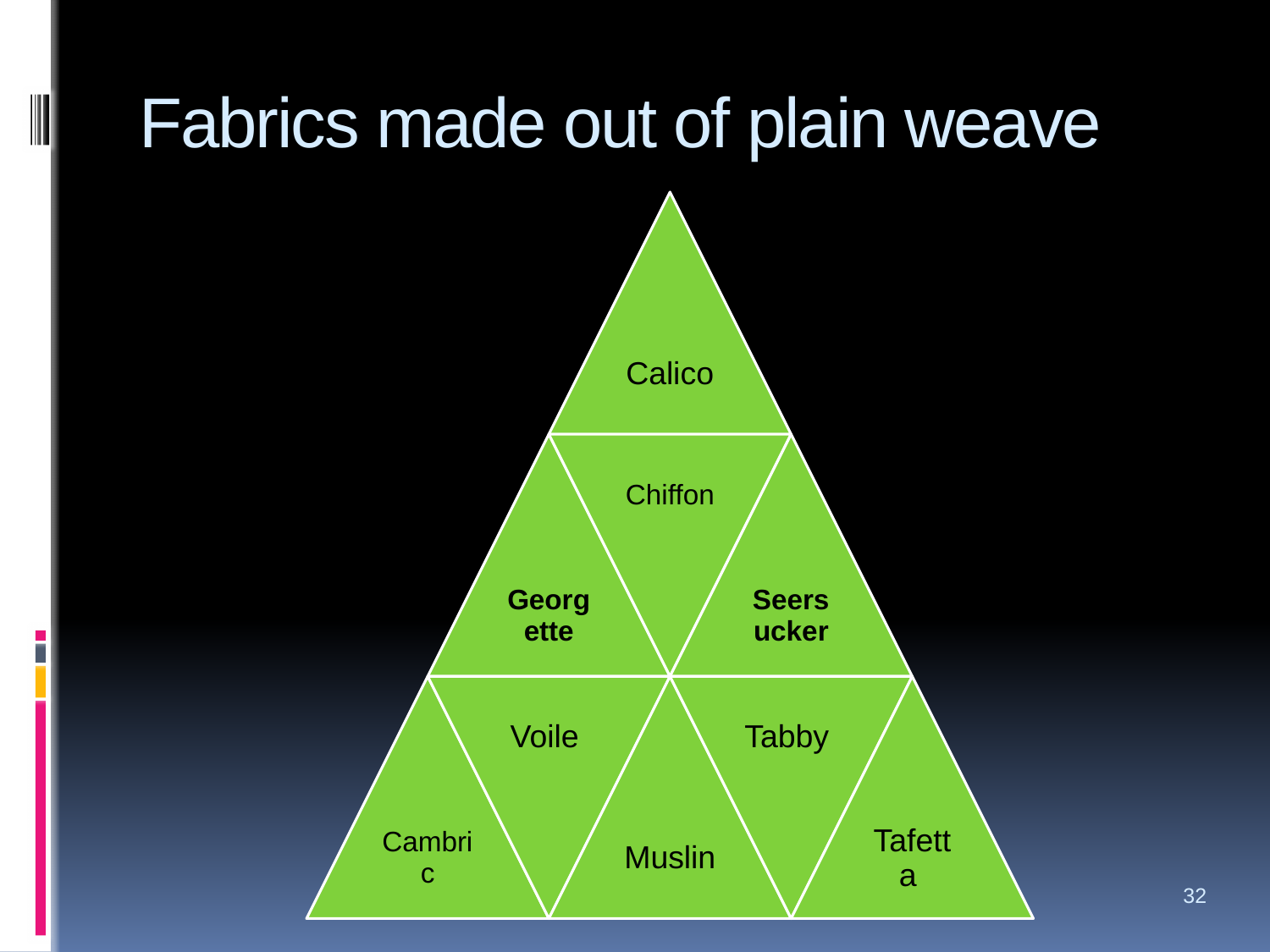

# Fabrics made out of plain weave
Calico
Georgette
Chiffon
Seersucker
Cambric
Voile
Muslin
Tabby
Tafetta
32